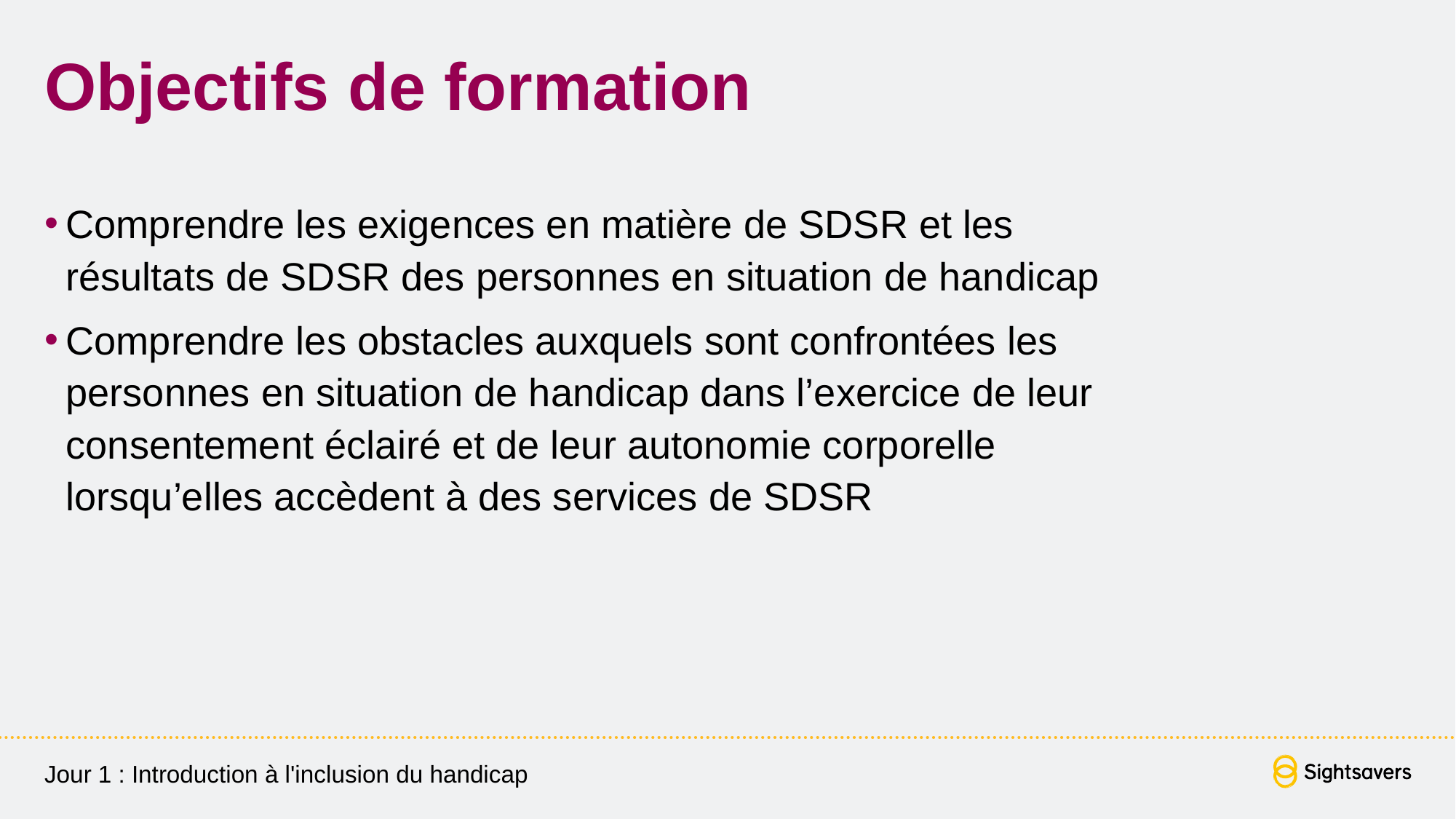

# Objectifs de formation
Comprendre les exigences en matière de SDSR et les résultats de SDSR des personnes en situation de handicap
Comprendre les obstacles auxquels sont confrontées les personnes en situation de handicap dans l’exercice de leur consentement éclairé et de leur autonomie corporelle lorsqu’elles accèdent à des services de SDSR
Jour 1 : Introduction à l'inclusion du handicap